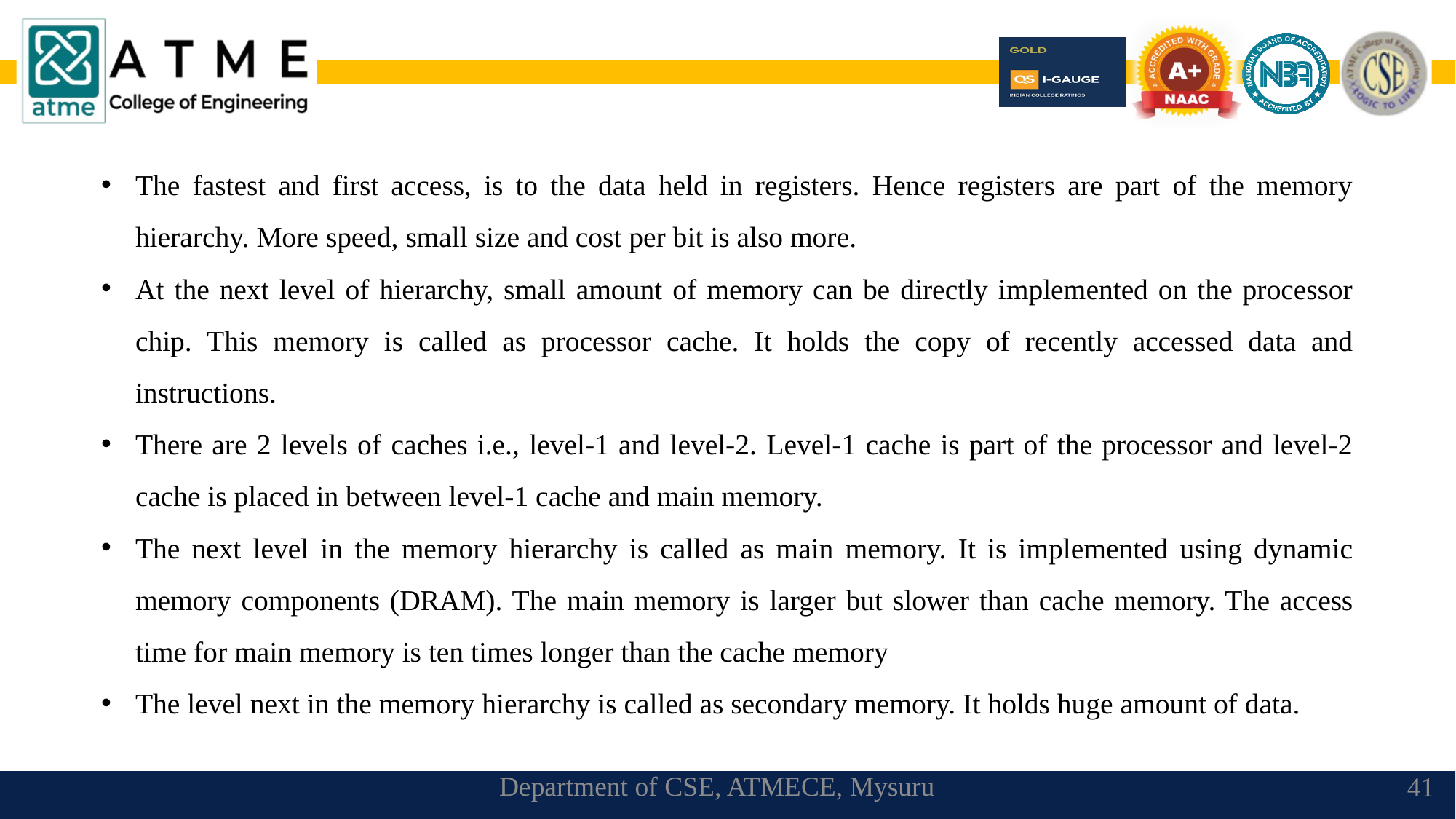

The fastest and first access, is to the data held in registers. Hence registers are part of the memory hierarchy. More speed, small size and cost per bit is also more.
At the next level of hierarchy, small amount of memory can be directly implemented on the processor chip. This memory is called as processor cache. It holds the copy of recently accessed data and instructions.
There are 2 levels of caches i.e., level-1 and level-2. Level-1 cache is part of the processor and level-2 cache is placed in between level-1 cache and main memory.
The next level in the memory hierarchy is called as main memory. It is implemented using dynamic memory components (DRAM). The main memory is larger but slower than cache memory. The access time for main memory is ten times longer than the cache memory
The level next in the memory hierarchy is called as secondary memory. It holds huge amount of data.
Department of CSE, ATMECE, Mysuru
41